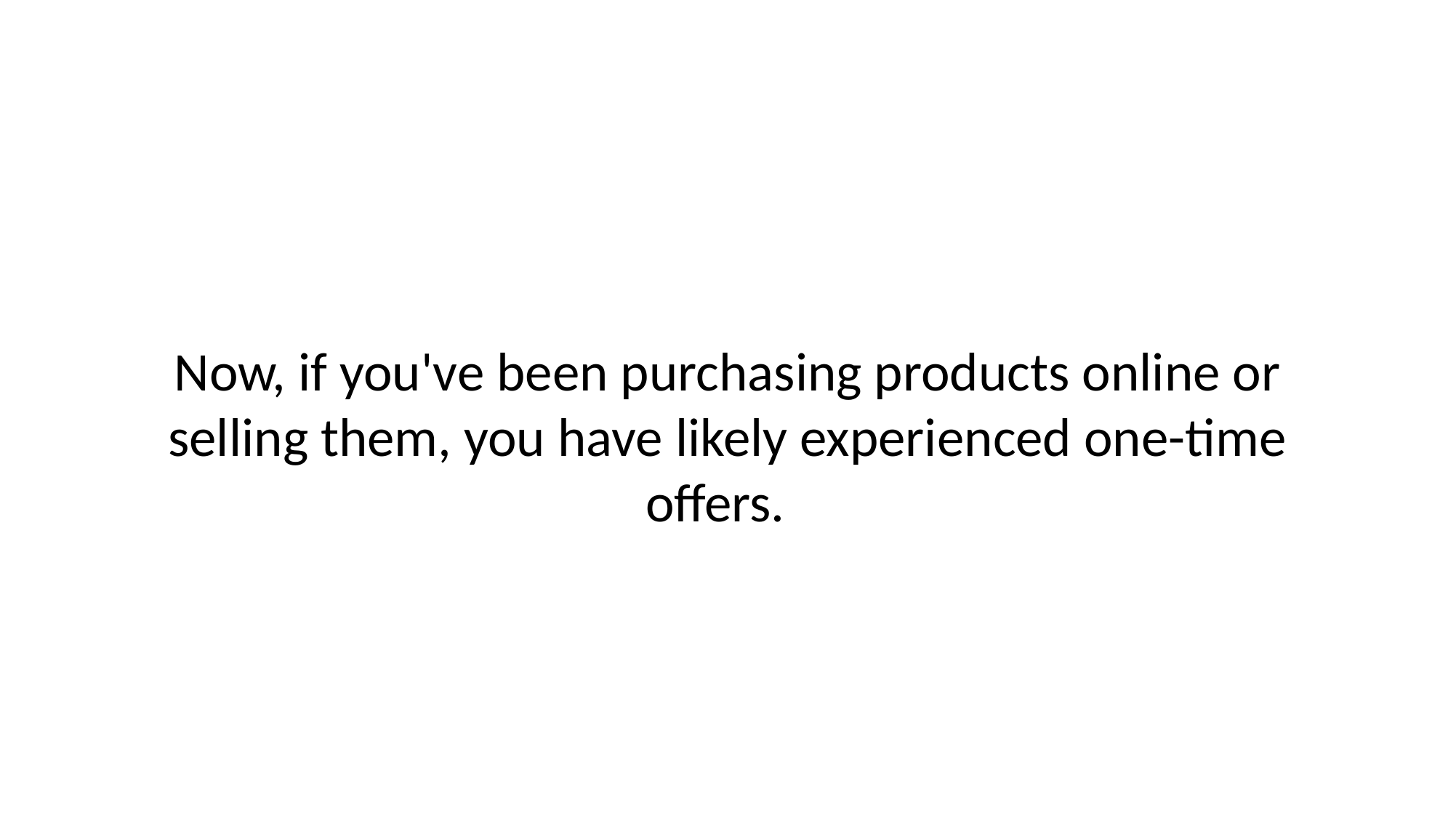

# Now, if you've been purchasing products online or selling them, you have likely experienced one-time offers.